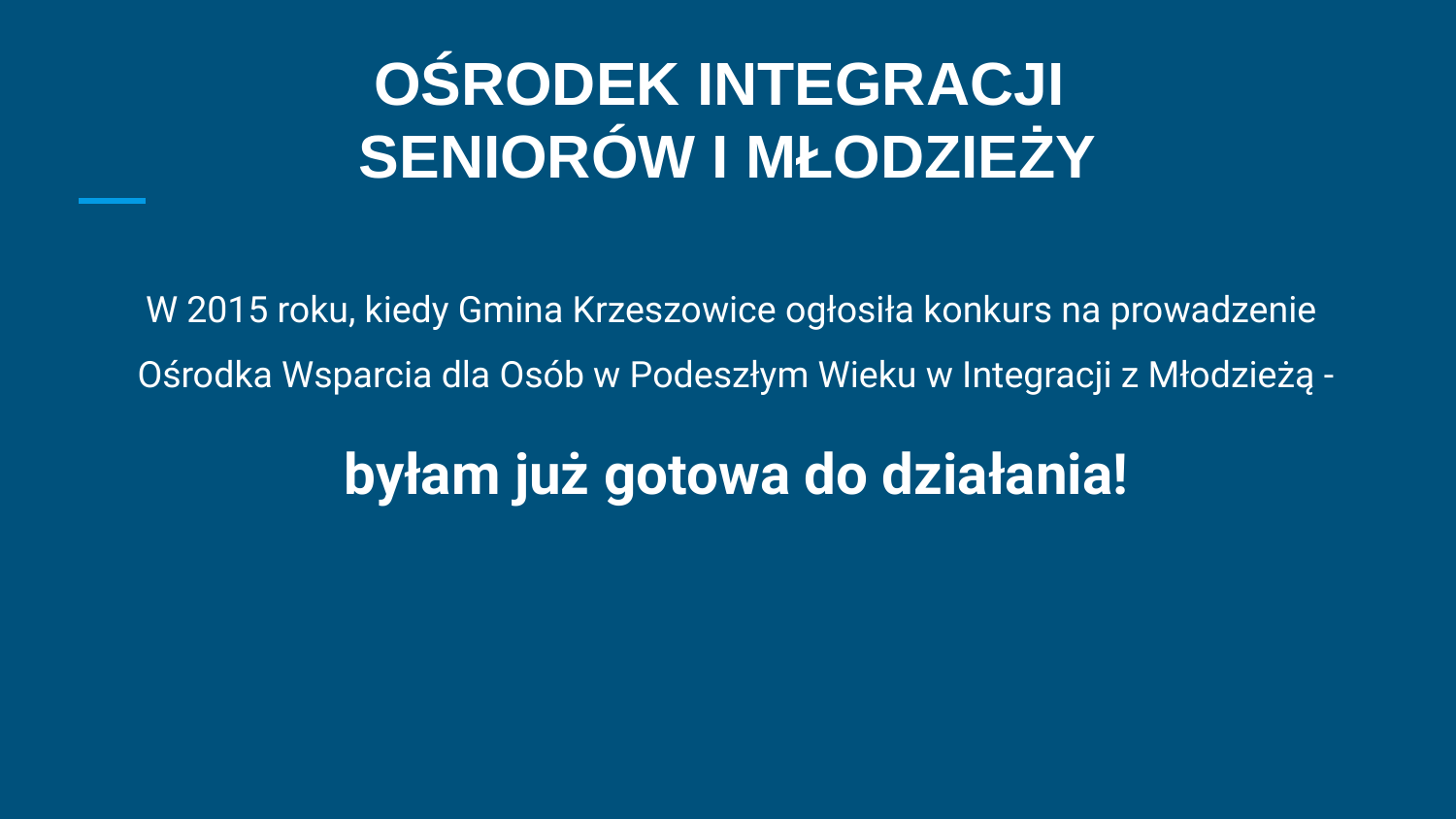

# OŚRODEK INTEGRACJI SENIORÓW I MŁODZIEŻY
W 2015 roku, kiedy Gmina Krzeszowice ogłosiła konkurs na prowadzenie
Ośrodka Wsparcia dla Osób w Podeszłym Wieku w Integracji z Młodzieżą -
byłam już gotowa do działania!